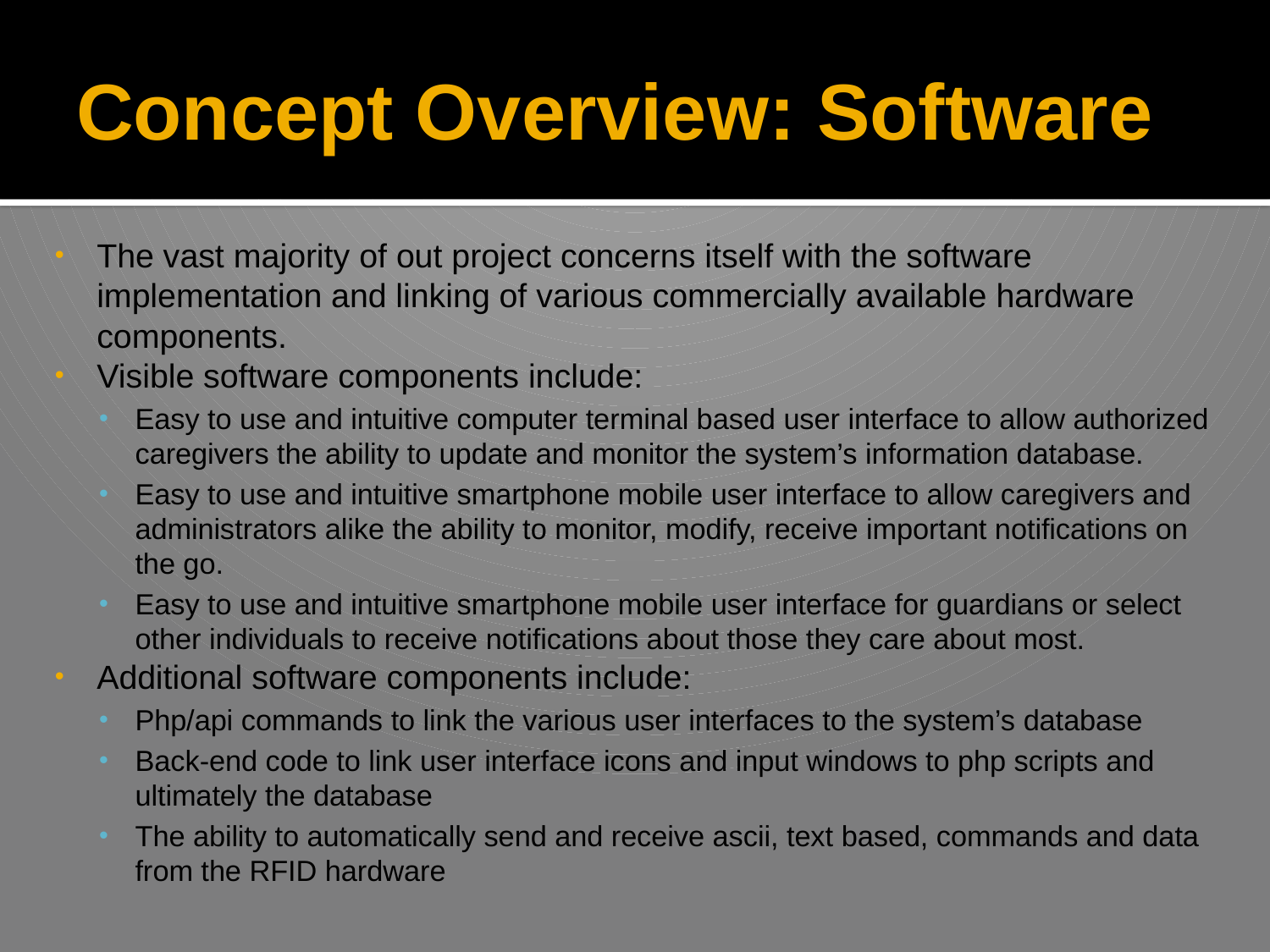

# Concept Overview: Software
The vast majority of out project concerns itself with the software implementation and linking of various commercially available hardware components.
Visible software components include:
Easy to use and intuitive computer terminal based user interface to allow authorized caregivers the ability to update and monitor the system’s information database.
Easy to use and intuitive smartphone mobile user interface to allow caregivers and administrators alike the ability to monitor, modify, receive important notifications on the go.
Easy to use and intuitive smartphone mobile user interface for guardians or select other individuals to receive notifications about those they care about most.
Additional software components include:
Php/api commands to link the various user interfaces to the system’s database
Back-end code to link user interface icons and input windows to php scripts and ultimately the database
The ability to automatically send and receive ascii, text based, commands and data from the RFID hardware